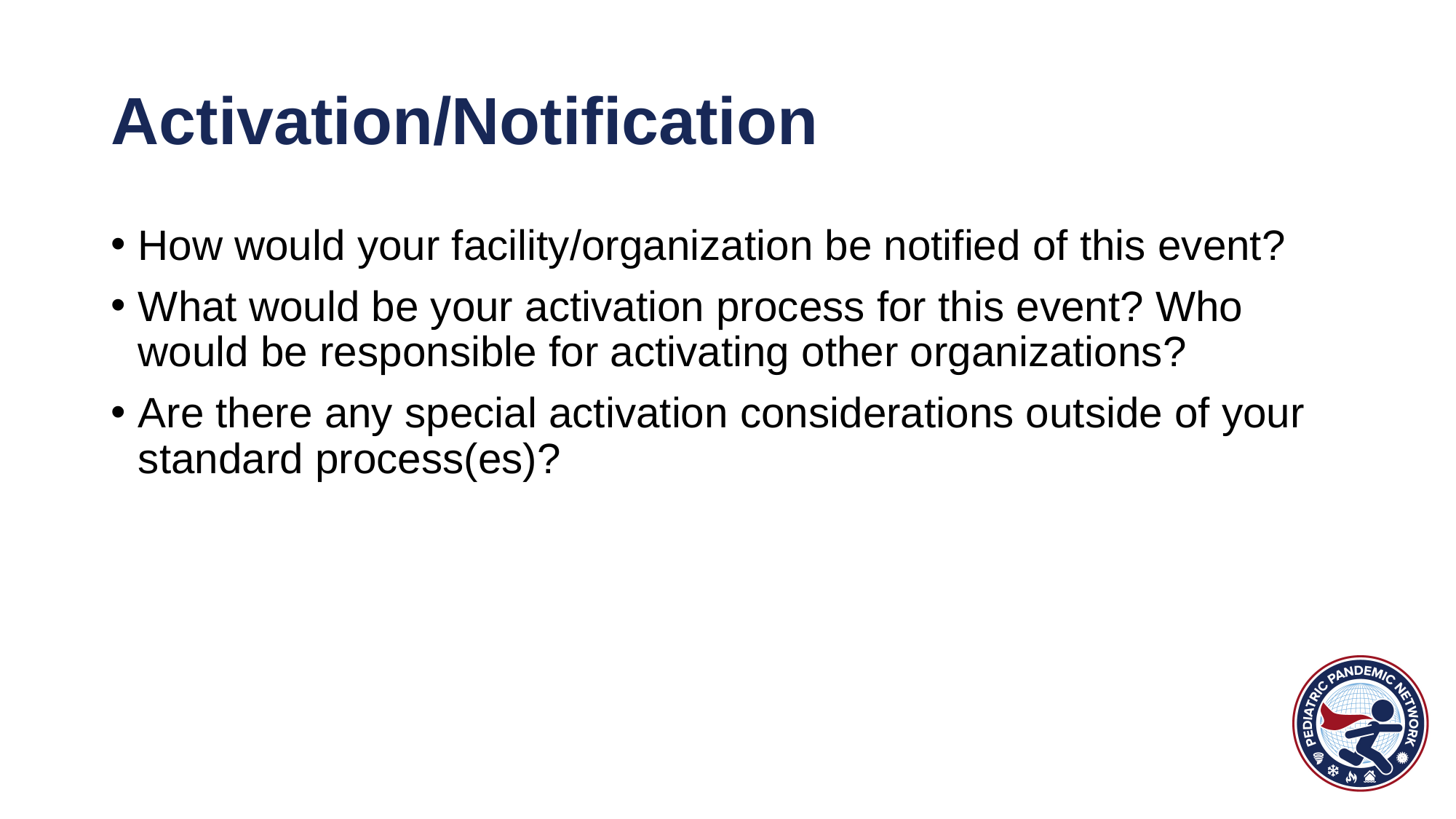

# Activation/Notification
How would your facility/organization be notified of this event?
What would be your activation process for this event? Who would be responsible for activating other organizations?
Are there any special activation considerations outside of your standard process(es)?